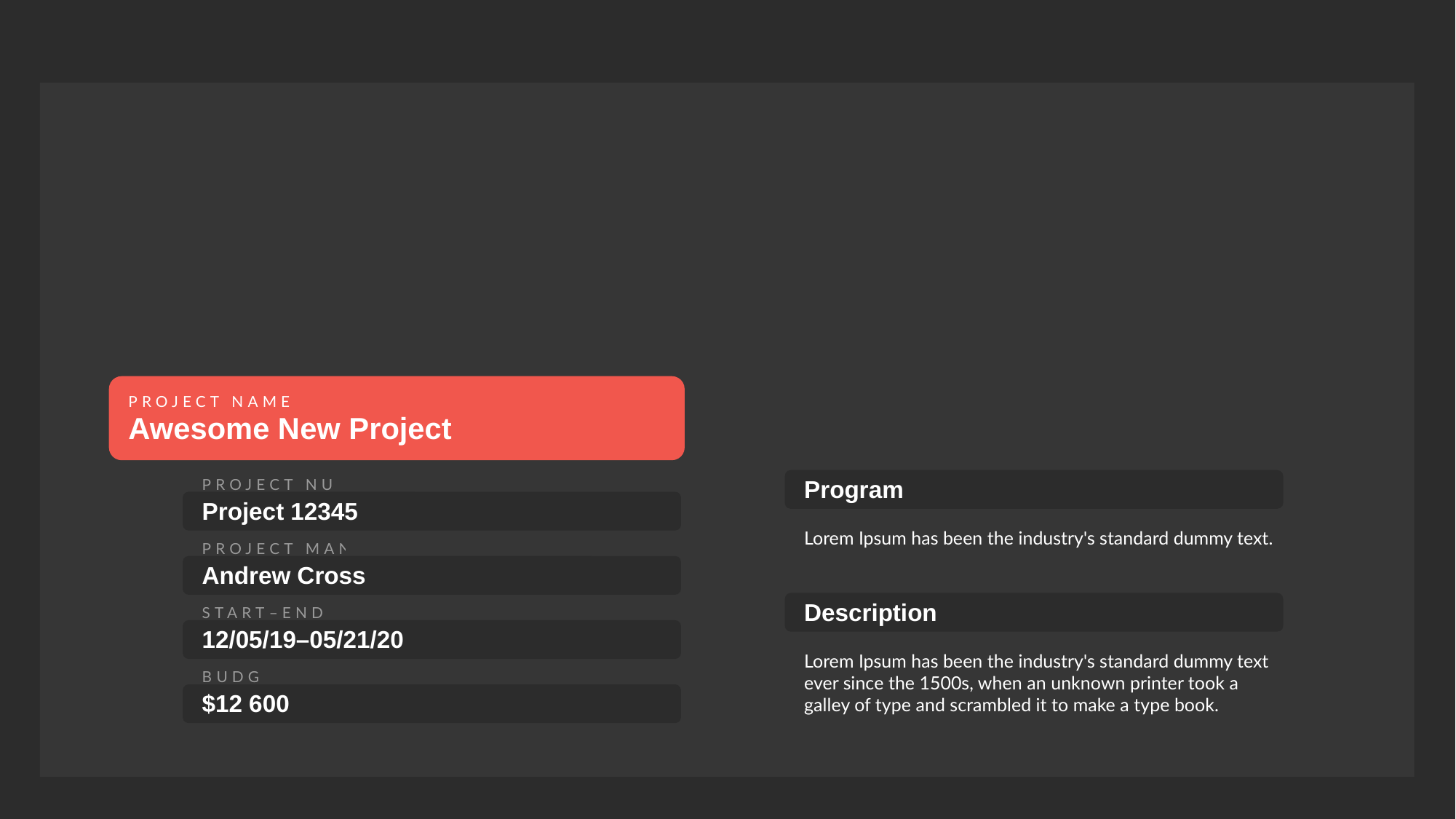

PROJECT NAME
Awesome New Project
Program

PROJECT NUMBER
Project 12345

Lorem Ipsum has been the industry's standard dummy text.
PROJECT MANAGER
Andrew Cross

Description

START–END DAY
12/05/19–05/21/20

Lorem Ipsum has been the industry's standard dummy text ever since the 1500s, when an unknown printer took a galley of type and scrambled it to make a type book.
BUDGET
$12 600